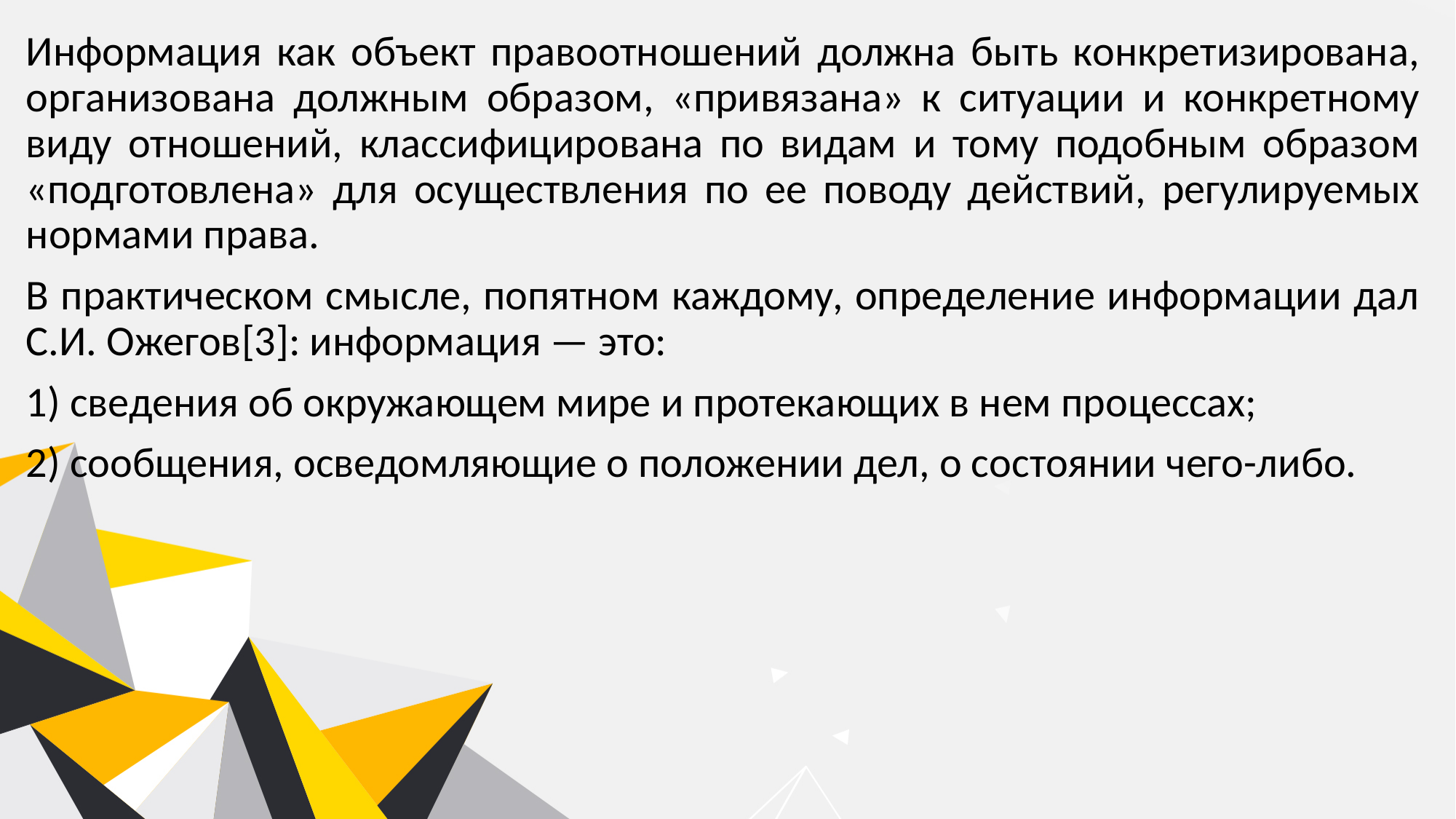

Информация как объект правоотношений должна быть конкретизирована, организована должным образом, «привязана» к ситуации и конкретному виду отношений, классифицирована по видам и тому подобным образом «подготовлена» для осуществления по ее поводу действий, регулируемых нормами права.
В практическом смысле, попятном каждому, определение информации дал С.И. Ожегов[3]: информация — это:
1) сведения об окружающем мире и протекающих в нем процессах;
2) сообщения, осведомляющие о положении дел, о состоянии чего-либо.